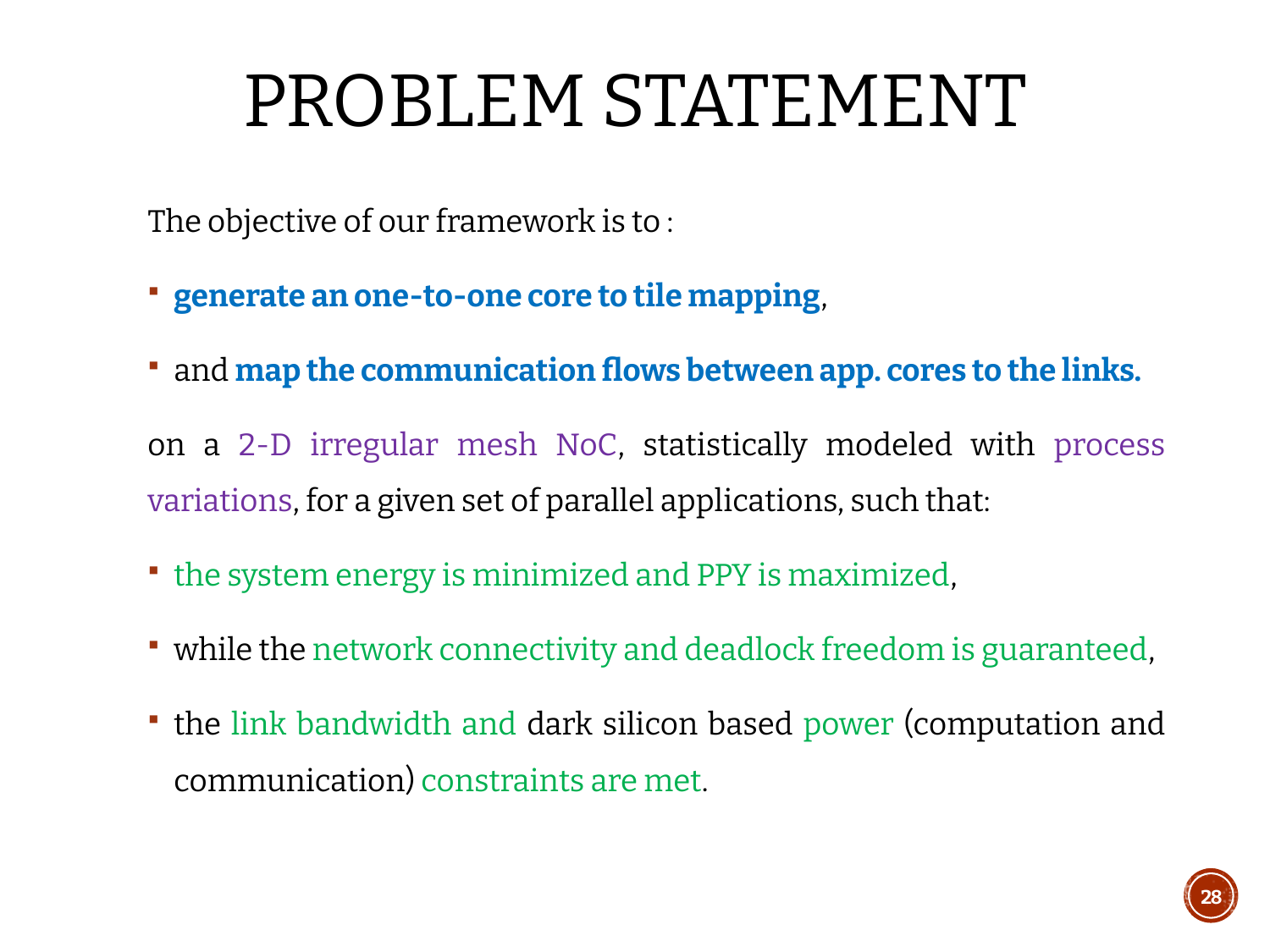

# PROBLEM STATEMENT
The objective of our framework is to :
generate an one-to-one core to tile mapping,
and map the communication flows between app. cores to the links.
on a 2-D irregular mesh NoC, statistically modeled with process variations, for a given set of parallel applications, such that:
the system energy is minimized and PPY is maximized,
while the network connectivity and deadlock freedom is guaranteed,
the link bandwidth and dark silicon based power (computation and communication) constraints are met.

28